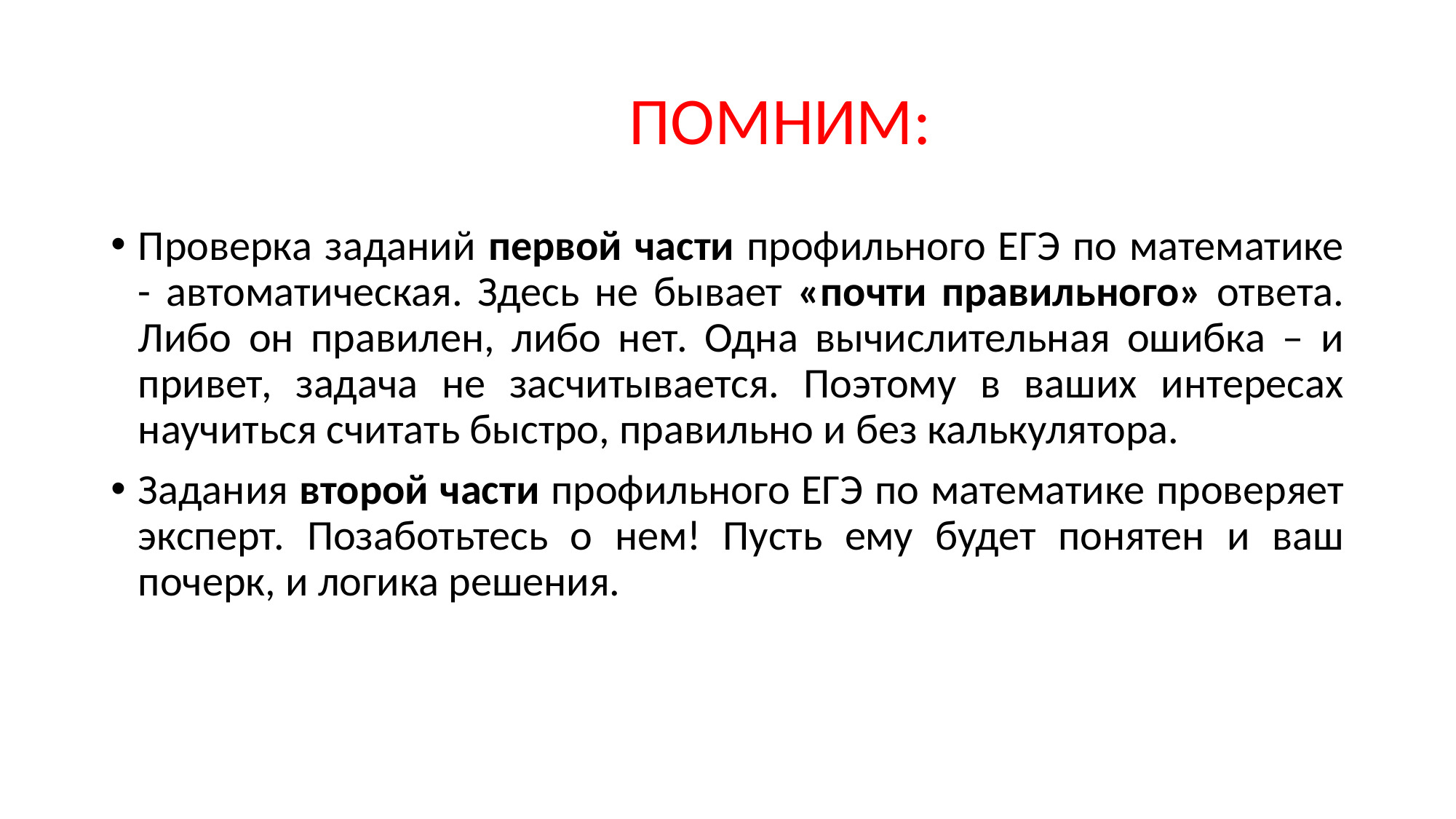

# ПОМНИМ:
Проверка заданий первой части профильного ЕГЭ по математике - автоматическая. Здесь не бывает «почти правильного» ответа. Либо он правилен, либо нет. Одна вычислительная ошибка – и привет, задача не засчитывается. Поэтому в ваших интересах научиться считать быстро, правильно и без калькулятора.
Задания второй части профильного ЕГЭ по математике проверяет эксперт. Позаботьтесь о нем! Пусть ему будет понятен и ваш почерк, и логика решения.